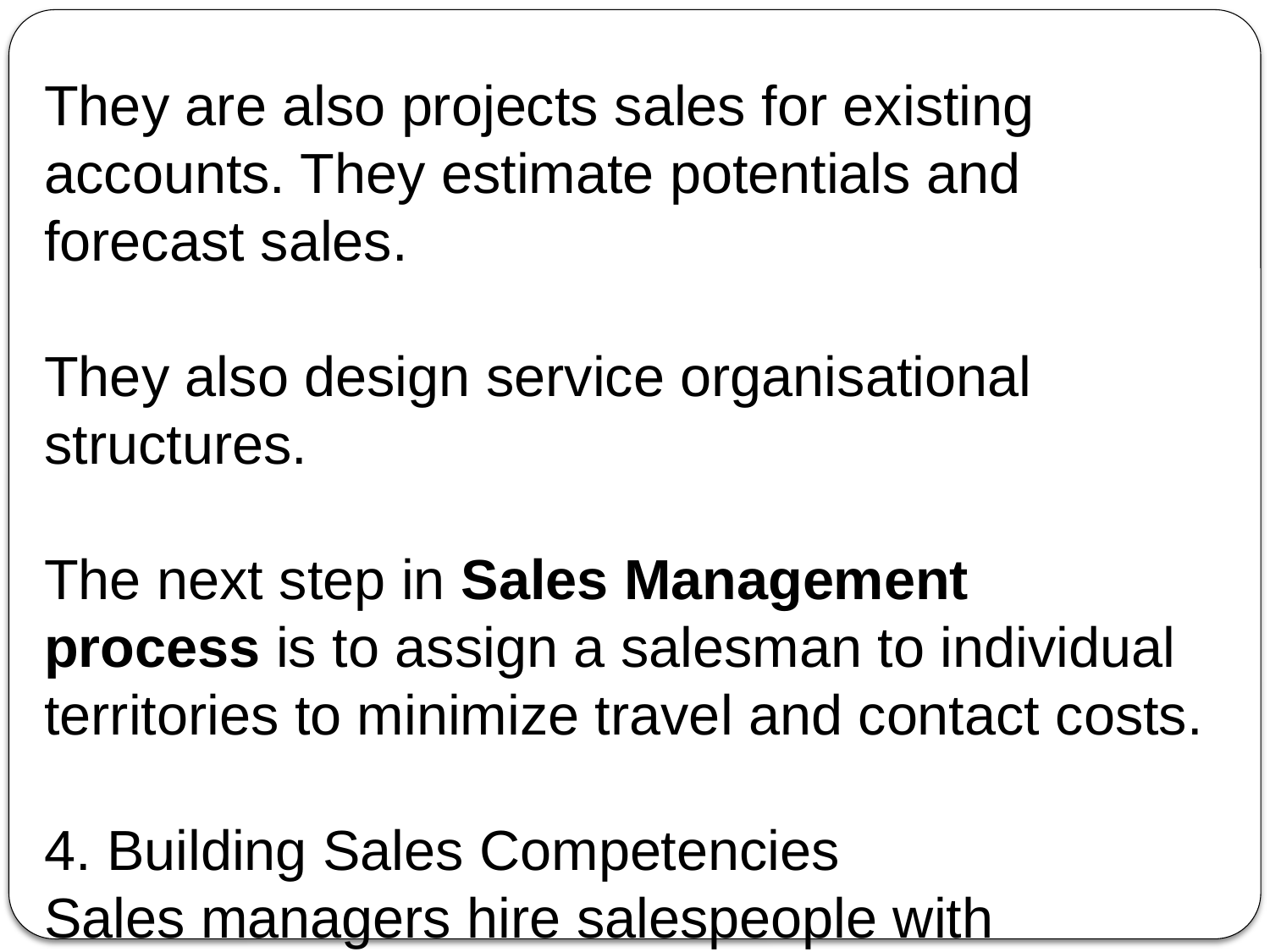

They are also projects sales for existing accounts. They estimate potentials and forecast sales.

They also design service organisational structures.

The next step in Sales Management process is to assign a salesman to individual territories to minimize travel and contact costs.

4. Building Sales Competencies
Sales managers hire salespeople with appropriate skills to implement the sales strategy.